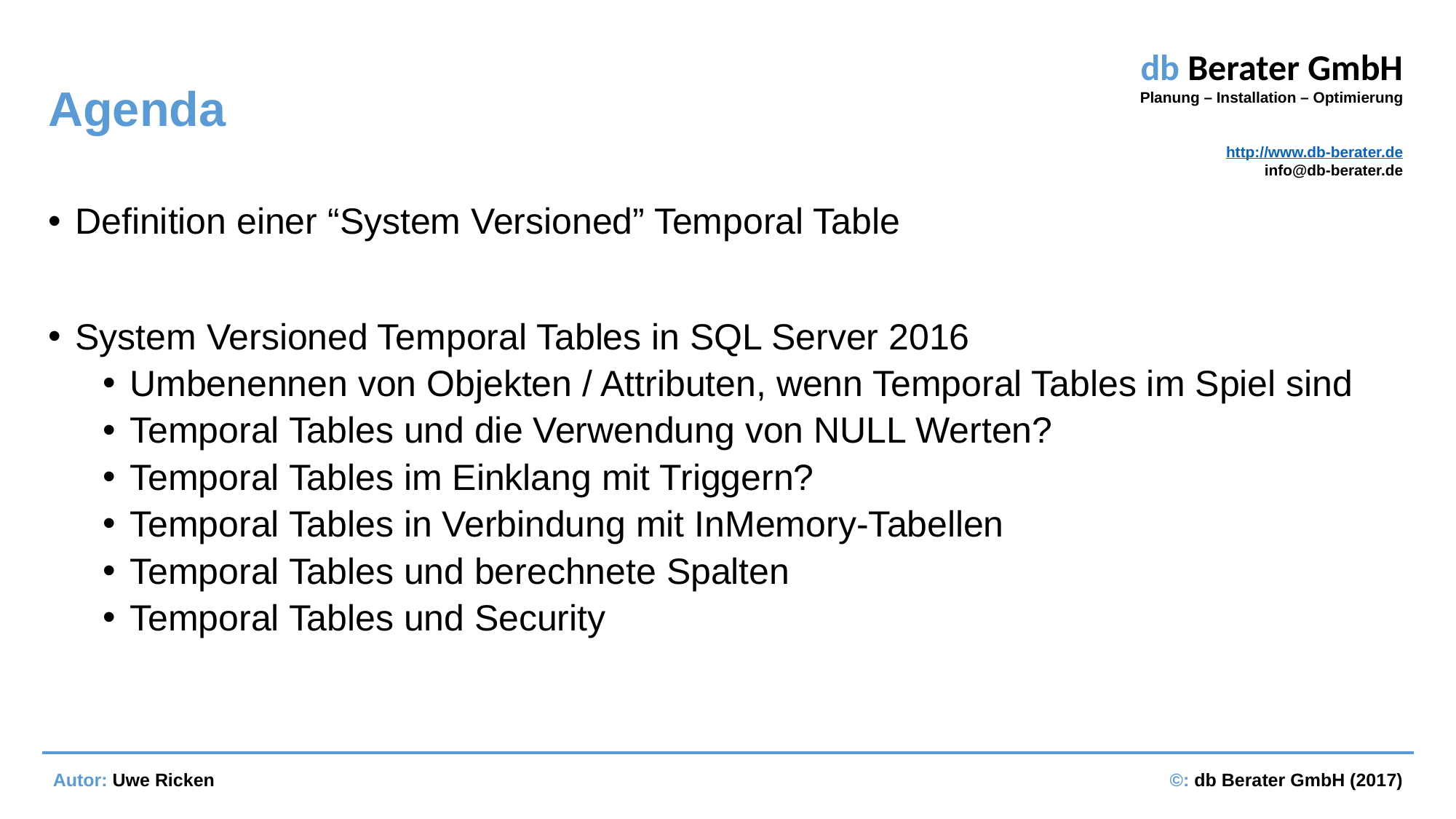

# Agenda
Definition einer “System Versioned” Temporal Table

System Versioned Temporal Tables in SQL Server 2016
Umbenennen von Objekten / Attributen, wenn Temporal Tables im Spiel sind
Temporal Tables und die Verwendung von NULL Werten?
Temporal Tables im Einklang mit Triggern?
Temporal Tables in Verbindung mit InMemory-Tabellen
Temporal Tables und berechnete Spalten
Temporal Tables und Security